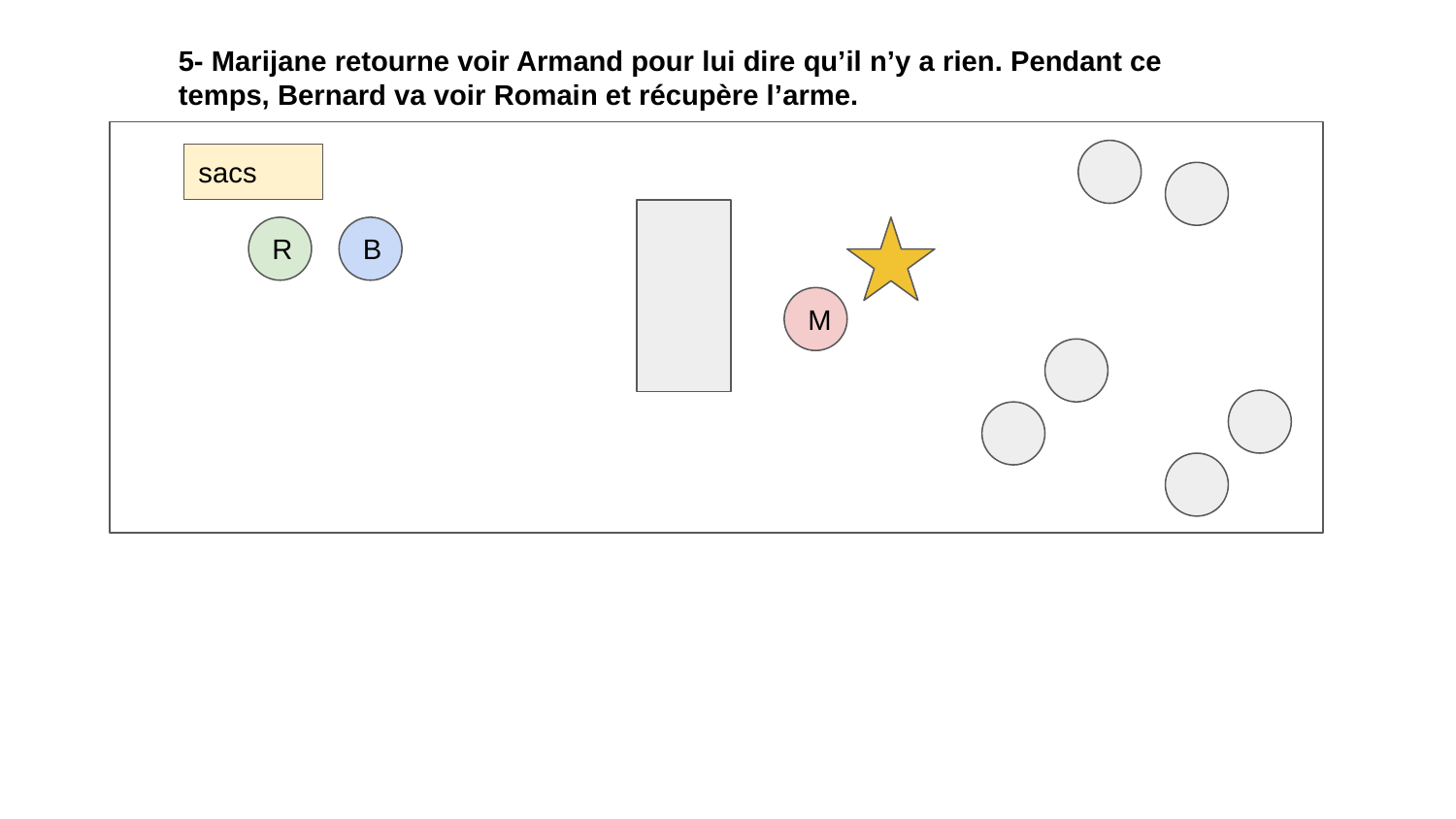

5- Marijane retourne voir Armand pour lui dire qu’il n’y a rien. Pendant ce temps, Bernard va voir Romain et récupère l’arme.

sacs

R
B

M